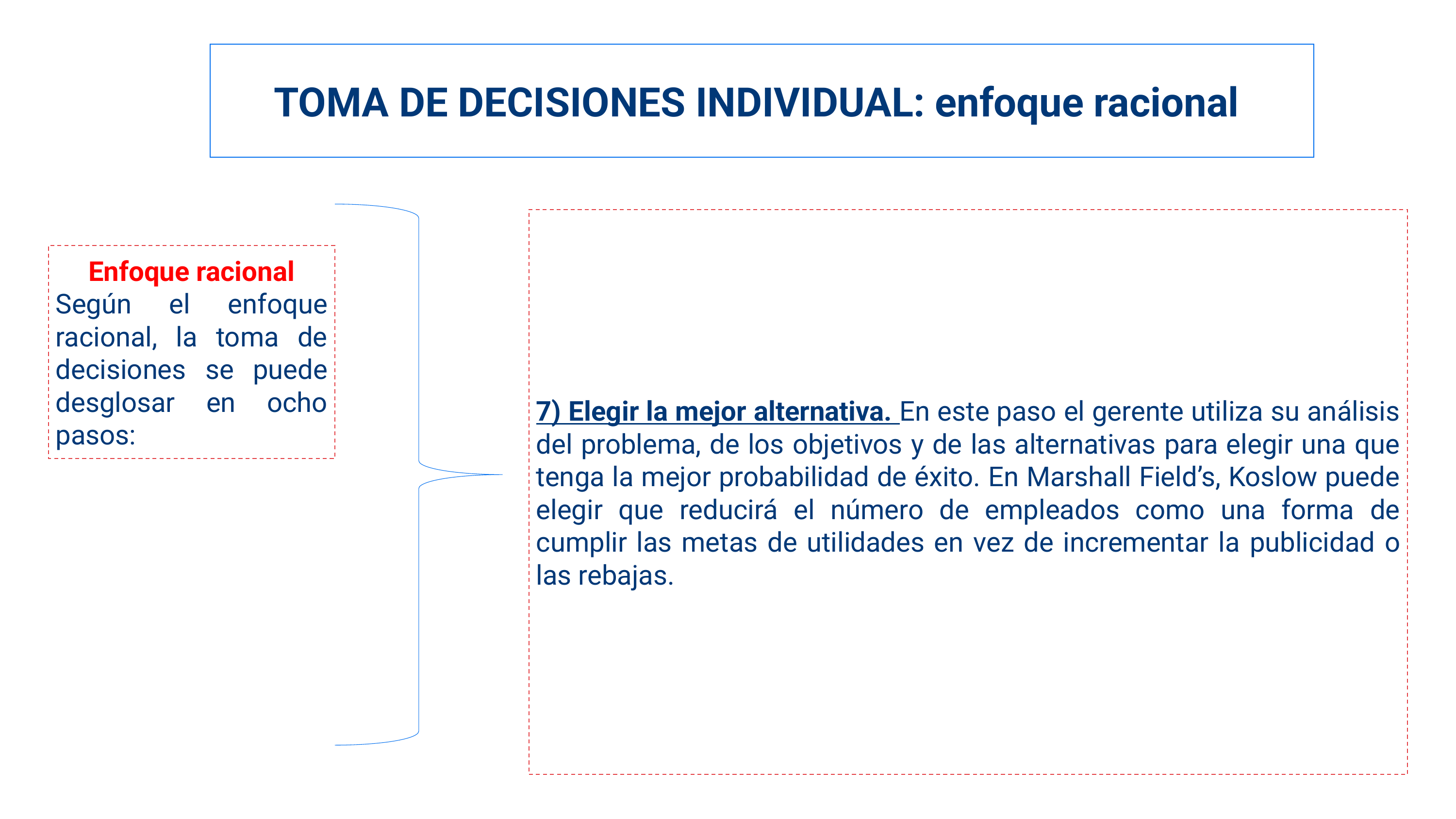

TOMA DE DECISIONES INDIVIDUAL: enfoque racional

7) Elegir la mejor alternativa. En este paso el gerente utiliza su análisis del problema, de los objetivos y de las alternativas para elegir una que tenga la mejor probabilidad de éxito. En Marshall Field’s, Koslow puede elegir que reducirá el número de empleados como una forma de cumplir las metas de utilidades en vez de incrementar la publicidad o las rebajas.
Enfoque racional
Según el enfoque racional, la toma de decisiones se puede desglosar en ocho pasos: